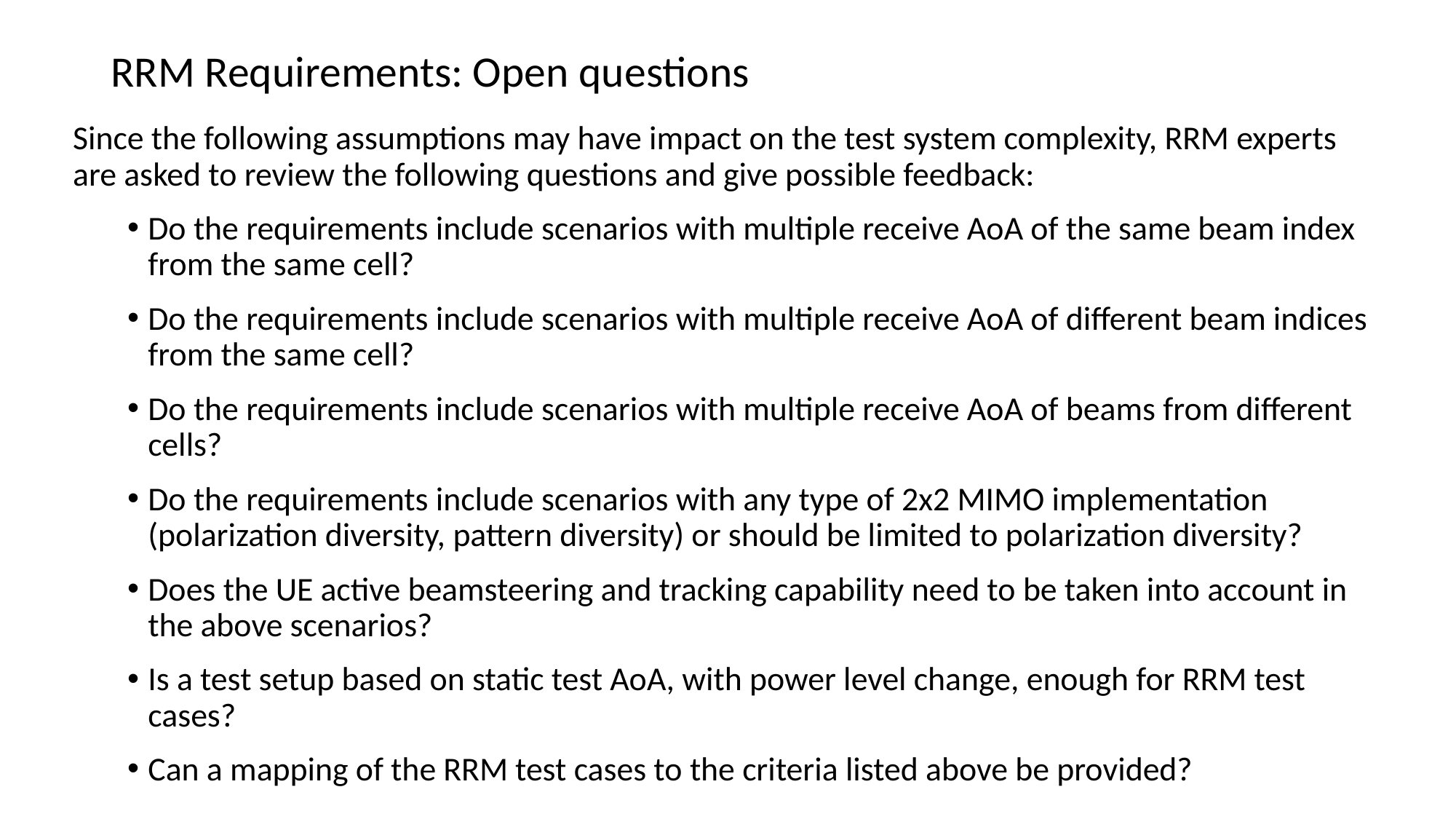

# RRM Requirements: Open questions
Since the following assumptions may have impact on the test system complexity, RRM experts are asked to review the following questions and give possible feedback:
Do the requirements include scenarios with multiple receive AoA of the same beam index from the same cell?
Do the requirements include scenarios with multiple receive AoA of different beam indices from the same cell?
Do the requirements include scenarios with multiple receive AoA of beams from different cells?
Do the requirements include scenarios with any type of 2x2 MIMO implementation (polarization diversity, pattern diversity) or should be limited to polarization diversity?
Does the UE active beamsteering and tracking capability need to be taken into account in the above scenarios?
Is a test setup based on static test AoA, with power level change, enough for RRM test cases?
Can a mapping of the RRM test cases to the criteria listed above be provided?